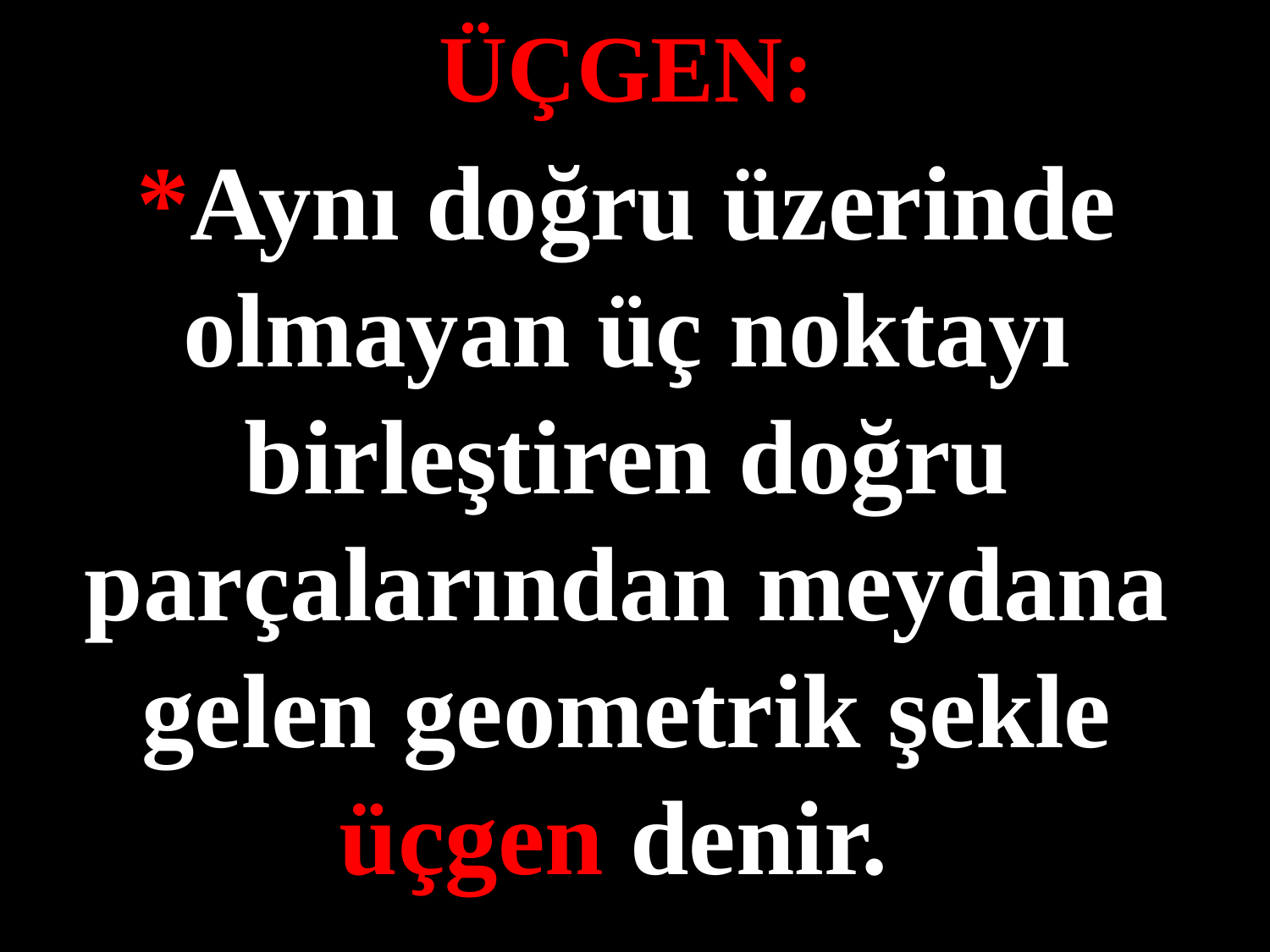

ÜÇGEN:
*Aynı doğru üzerinde olmayan üç noktayı birleştiren doğru parçalarından meydana gelen geometrik şekle üçgen denir.
#